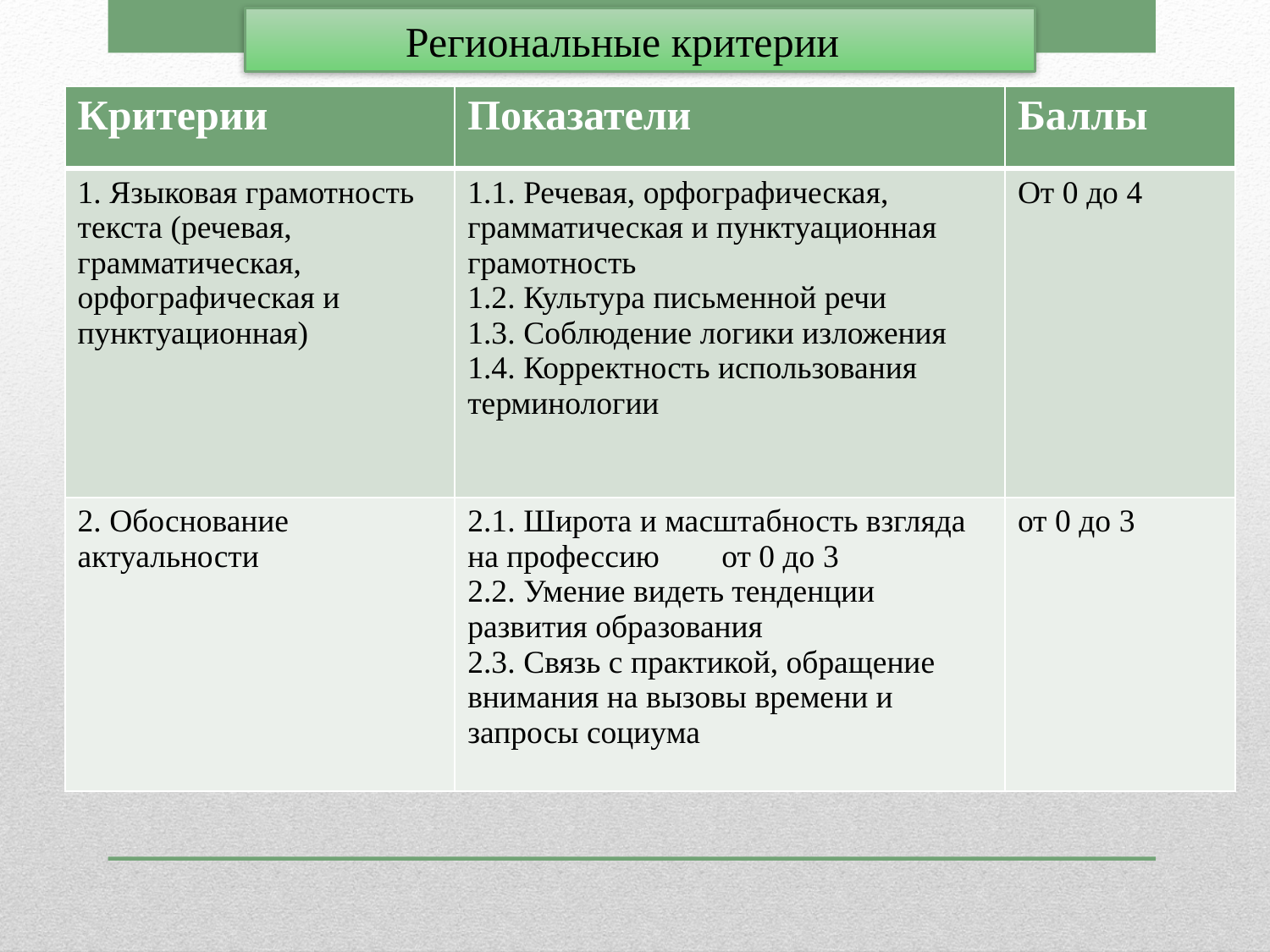

Региональные критерии
| Критерии | Показатели | Баллы |
| --- | --- | --- |
| 1. Языковая грамотность текста (речевая, грамматическая, орфографическая и пунктуационная) | 1.1. Речевая, орфографическая, грамматическая и пунктуационная грамотность 1.2. Культура письменной речи 1.3. Соблюдение логики изложения 1.4. Корректность использования терминологии | От 0 до 4 |
| 2. Обоснование актуальности | 2.1. Широта и масштабность взгляда на профессию от 0 до 3 2.2. Умение видеть тенденции развития образования 2.3. Связь с практикой, обращение внимания на вызовы времени и запросы социума | от 0 до 3 |